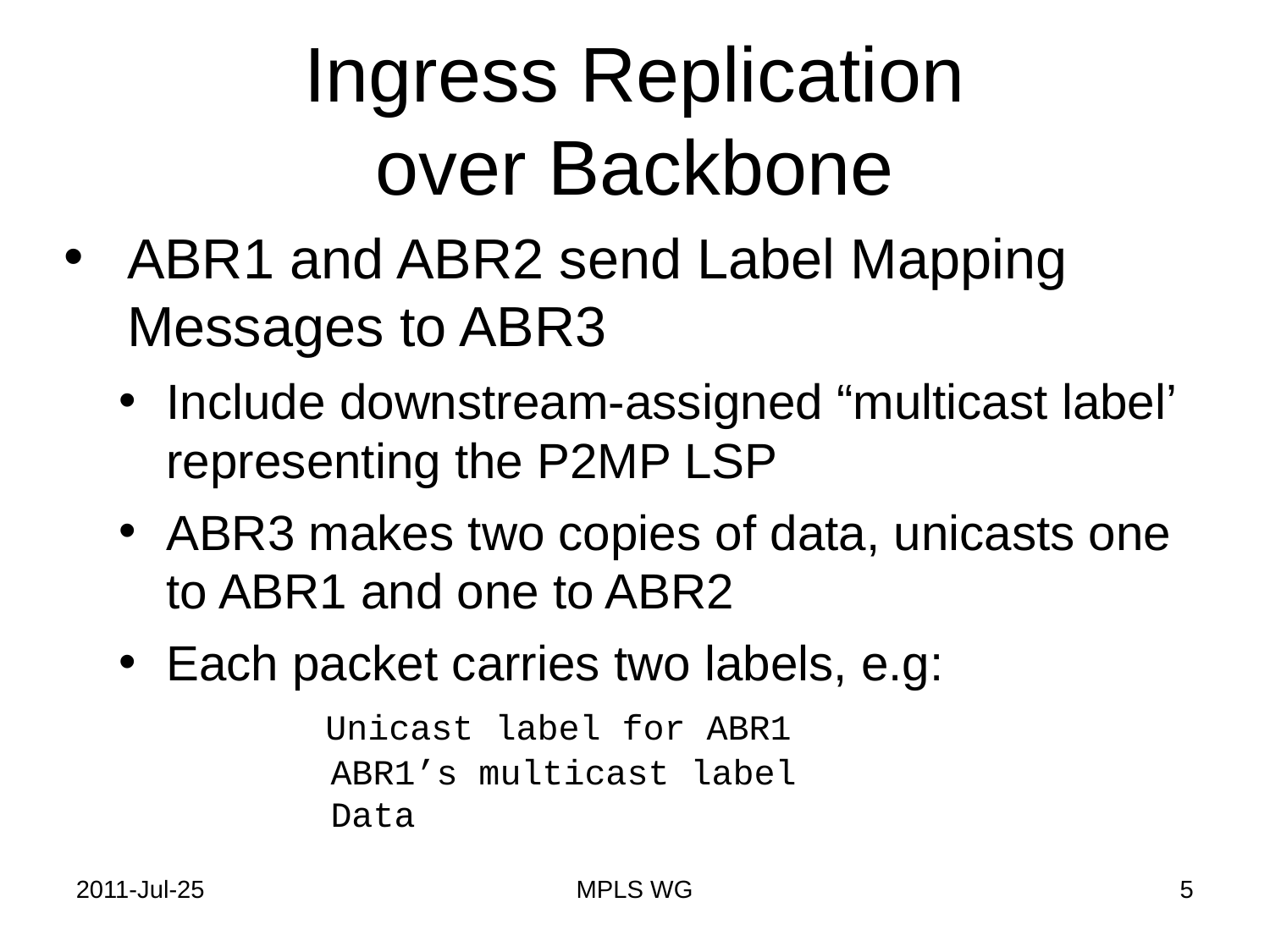

# Ingress Replication over Backbone
ABR1 and ABR2 send Label Mapping Messages to ABR3
Include downstream-assigned “multicast label’  representing the P2MP LSP
ABR3 makes two copies of data, unicasts one to ABR1 and one to ABR2
Each packet carries two labels, e.g:
               Unicast label for ABR1
          ABR1’s multicast label
          Data
2011-Jul-25
MPLS WG
5